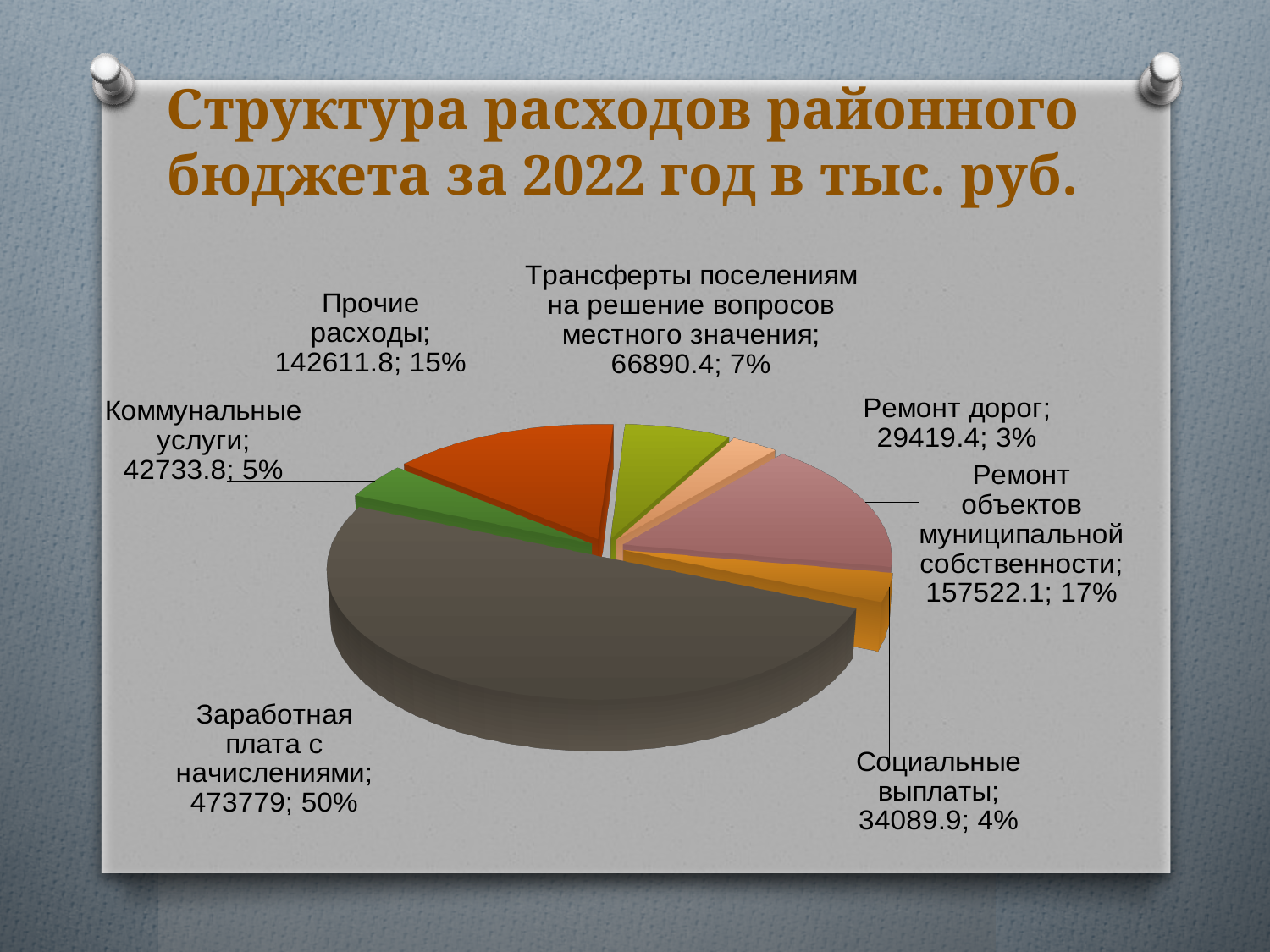

Структура расходов районного бюджета за 2022 год в тыс. руб.

[unsupported chart]